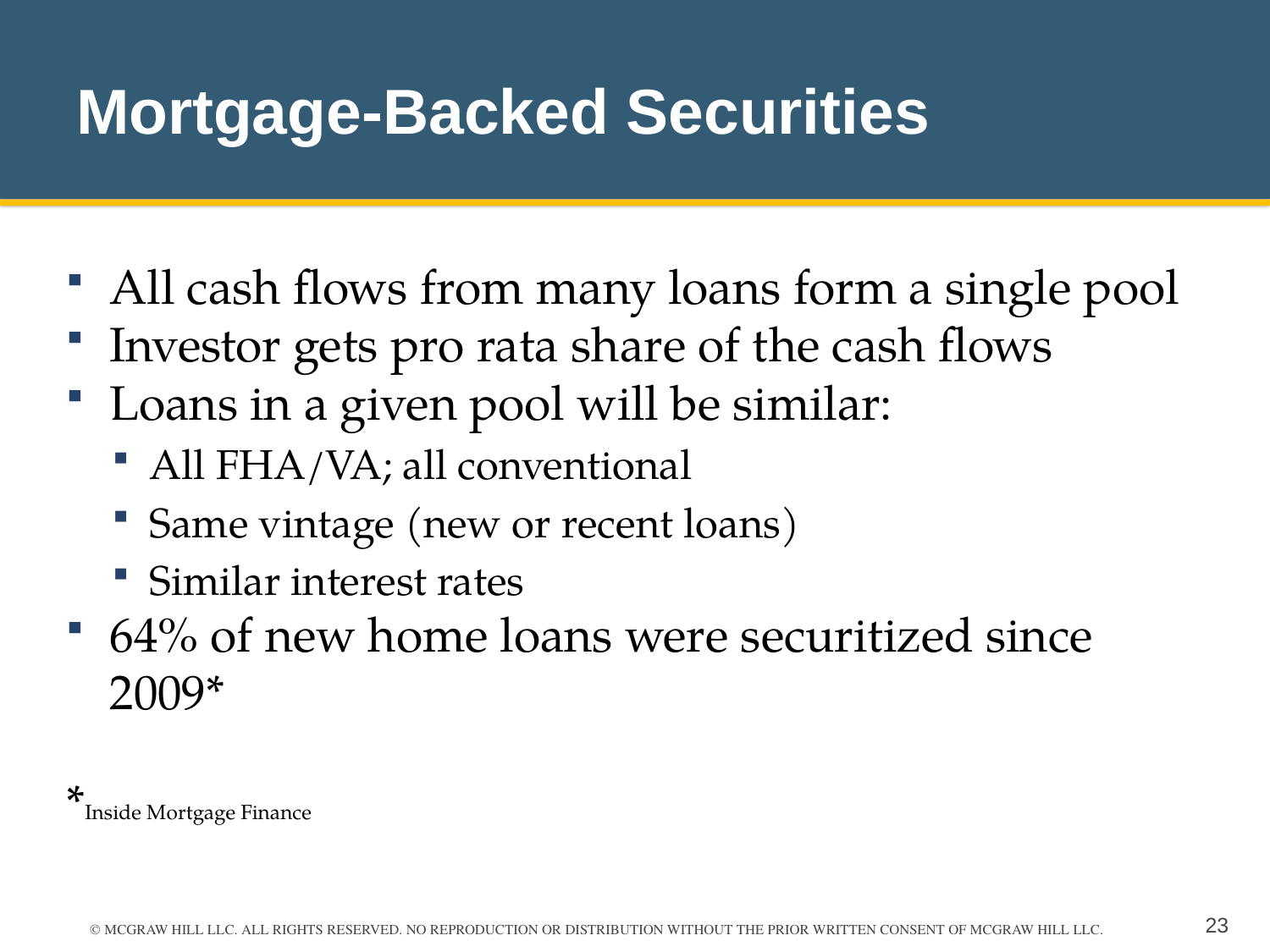

# Mortgage-Backed Securities
All cash flows from many loans form a single pool
Investor gets pro rata share of the cash flows
Loans in a given pool will be similar:
All FHA/VA; all conventional
Same vintage (new or recent loans)
Similar interest rates
64% of new home loans were securitized since 2009*

*Inside Mortgage Finance

© MCGRAW HILL LLC. ALL RIGHTS RESERVED. NO REPRODUCTION OR DISTRIBUTION WITHOUT THE PRIOR WRITTEN CONSENT OF MCGRAW HILL LLC.
23